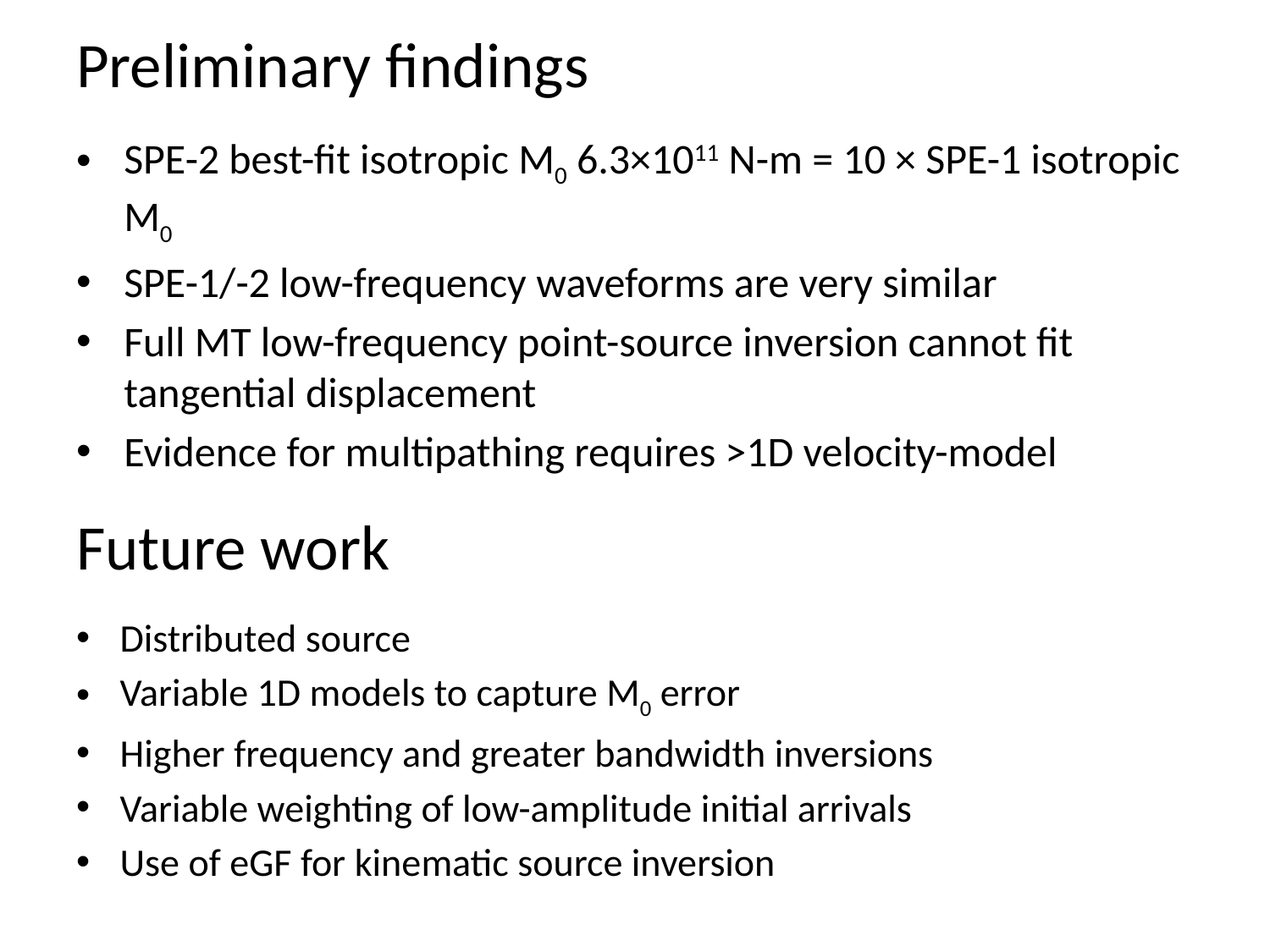

# Preliminary findings
SPE-2 best-fit isotropic M0 6.3×1011 N-m = 10 × SPE-1 isotropic M0
SPE-1/-2 low-frequency waveforms are very similar
Full MT low-frequency point-source inversion cannot fit tangential displacement
Evidence for multipathing requires >1D velocity-model

Future work
Distributed source
Variable 1D models to capture M0 error
Higher frequency and greater bandwidth inversions
Variable weighting of low-amplitude initial arrivals
Use of eGF for kinematic source inversion